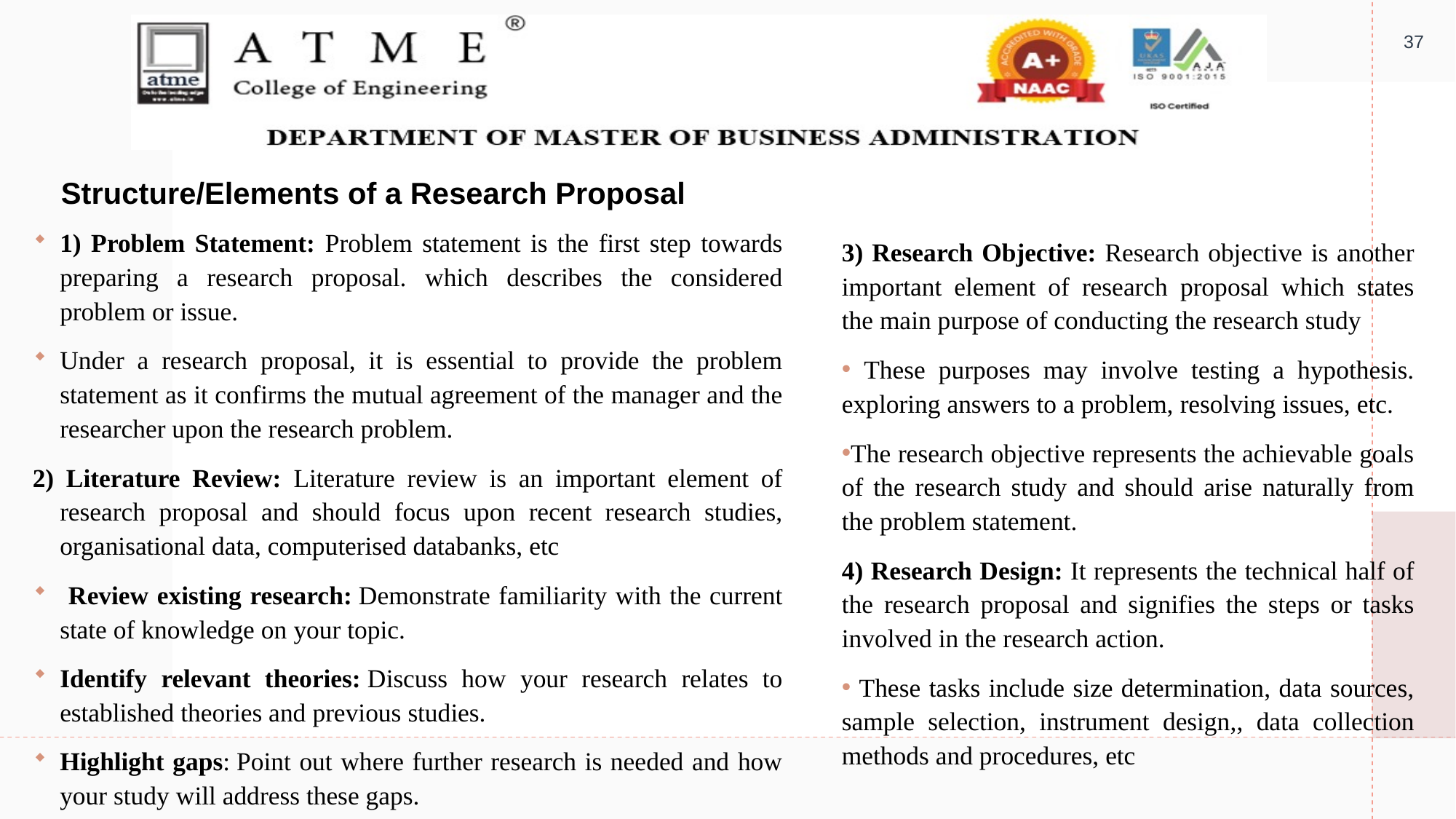

37
# Structure/Elements of a Research Proposal
1) Problem Statement: Problem statement is the first step towards preparing a research proposal. which describes the considered problem or issue.
Under a research proposal, it is essential to provide the problem statement as it confirms the mutual agreement of the manager and the researcher upon the research problem.
2) Literature Review: Literature review is an important element of research proposal and should focus upon recent research studies, organisational data, computerised databanks, etc
 Review existing research: Demonstrate familiarity with the current state of knowledge on your topic.
Identify relevant theories: Discuss how your research relates to established theories and previous studies.
Highlight gaps: Point out where further research is needed and how your study will address these gaps.

3) Research Objective: Research objective is another important element of research proposal which states the main purpose of conducting the research study
 These purposes may involve testing a hypothesis. exploring answers to a problem, resolving issues, etc.
The research objective represents the achievable goals of the research study and should arise naturally from the problem statement.
4) Research Design: It represents the technical half of the research proposal and signifies the steps or tasks involved in the research action.
 These tasks include size determination, data sources, sample selection, instrument design,, data collection methods and procedures, etc